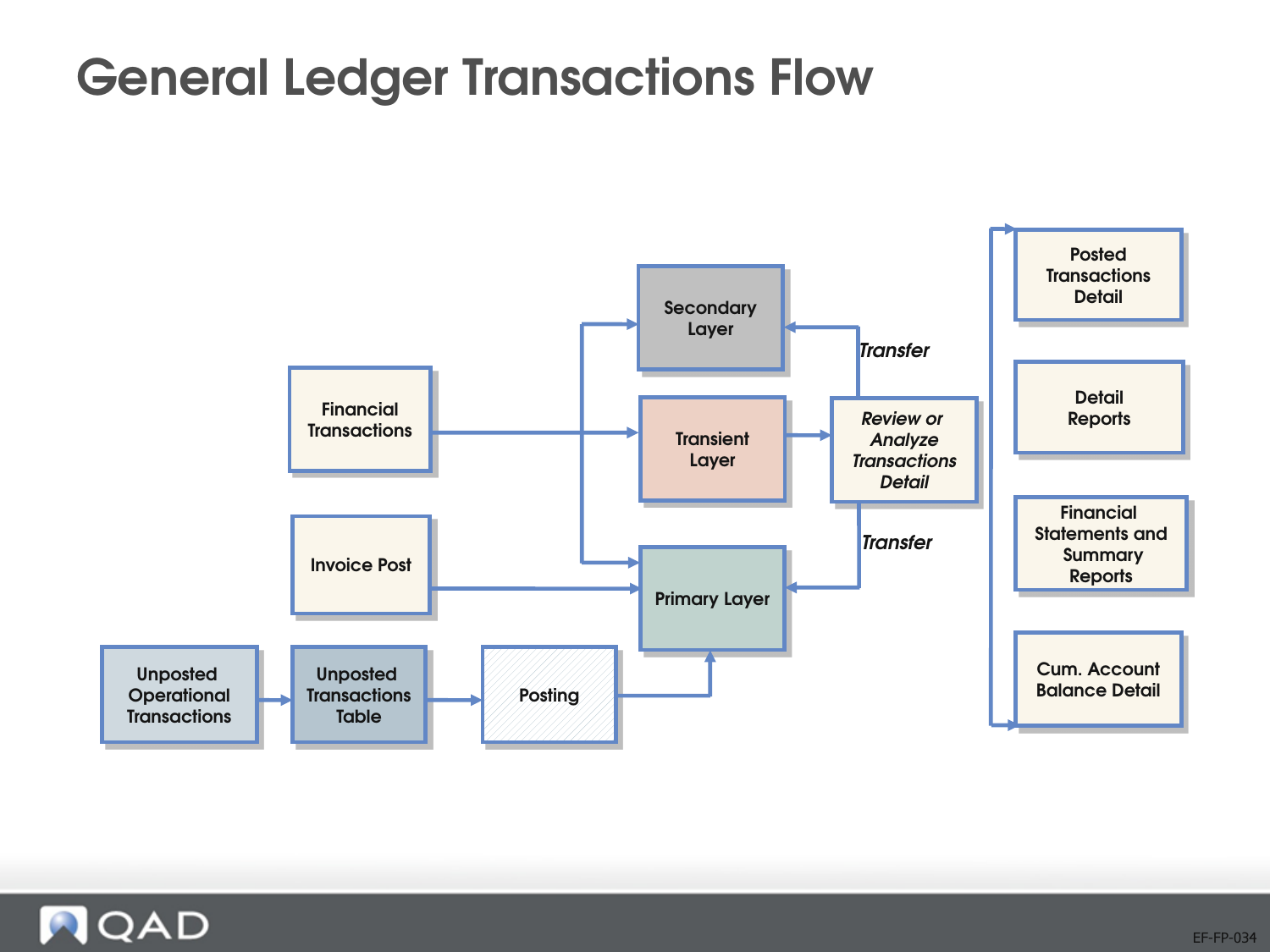

# General Ledger Transactions Flow

Posted
Transactions
Detail
Secondary
Layer

Transfer
Detail
Reports
Financial
Transactions
Transient
Layer
Review or
Analyze
Transactions
Detail

Financial
Statements and
 Summary
Reports

Invoice Post
Transfer
Primary Layer

Cum. Account
Balance Detail
Unposted
Operational
Transactions
Unposted
Transactions
Table
Posting

EF-FP-034